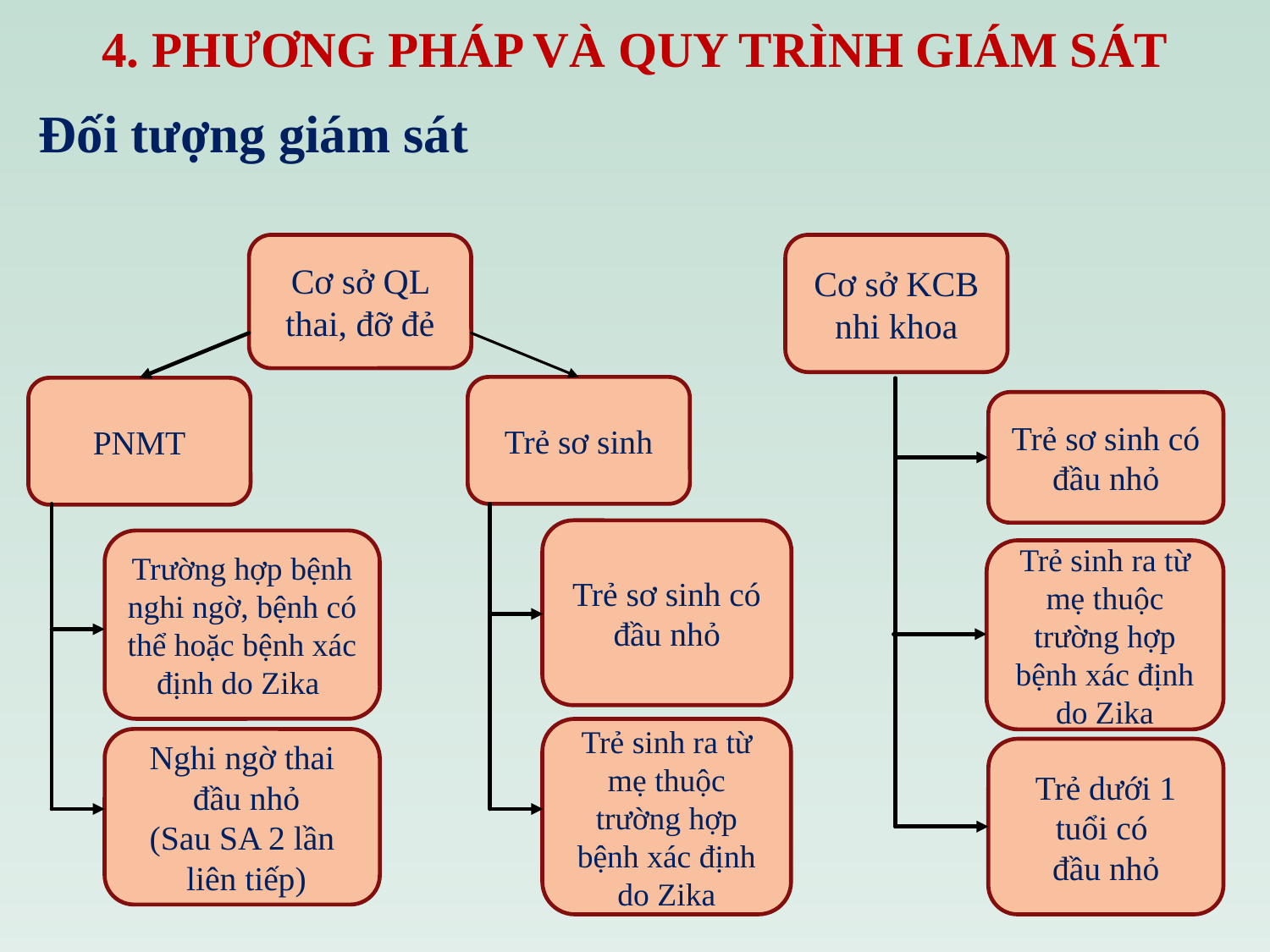

# 4. PHƯƠNG PHÁP VÀ QUY TRÌNH GIÁM SÁT
Đối tượng giám sát

Cơ sở QL thai, đỡ đẻ
Trẻ sơ sinh
PNMT
Trẻ sơ sinh có đầu nhỏ
Trường hợp bệnh nghi ngờ, bệnh có thể hoặc bệnh xác định do Zika

Trẻ sinh ra từ mẹ thuộc trường hợp bệnh xác định do Zika

Nghi ngờ thai
 đầu nhỏ
(Sau SA 2 lần
 liên tiếp)
Cơ sở KCB nhi khoa
Trẻ sơ sinh có đầu nhỏ
Trẻ sinh ra từ mẹ thuộc trường hợp bệnh xác định do Zika
Trẻ dưới 1 tuổi có
đầu nhỏ